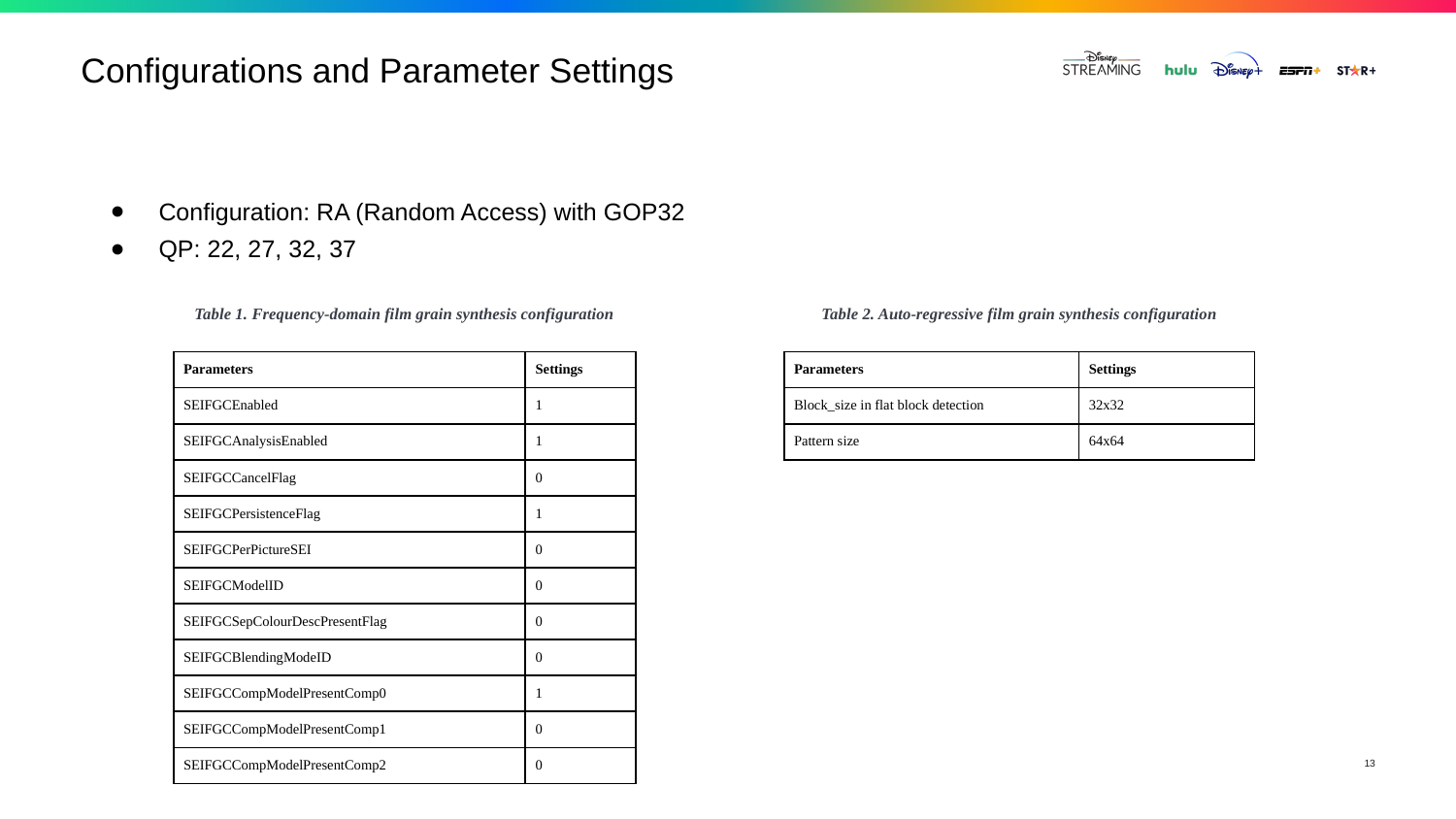

# Configurations and Parameter Settings
Configuration: RA (Random Access) with GOP32
QP: 22, 27, 32, 37

Table 2. Auto-regressive film grain synthesis configuration
Table 1. Frequency-domain film grain synthesis configuration
| Parameters | Settings |
| --- | --- |
| SEIFGCEnabled | 1 |
| SEIFGCAnalysisEnabled | 1 |
| SEIFGCCancelFlag | 0 |
| SEIFGCPersistenceFlag | 1 |
| SEIFGCPerPictureSEI | 0 |
| SEIFGCModelID | 0 |
| SEIFGCSepColourDescPresentFlag | 0 |
| SEIFGCBlendingModeID | 0 |
| SEIFGCCompModelPresentComp0 | 1 |
| SEIFGCCompModelPresentComp1 | 0 |
| SEIFGCCompModelPresentComp2 | 0 |
| Parameters | Settings |
| --- | --- |
| Block\_size in flat block detection | 32x32 |
| Pattern size | 64x64 |
13